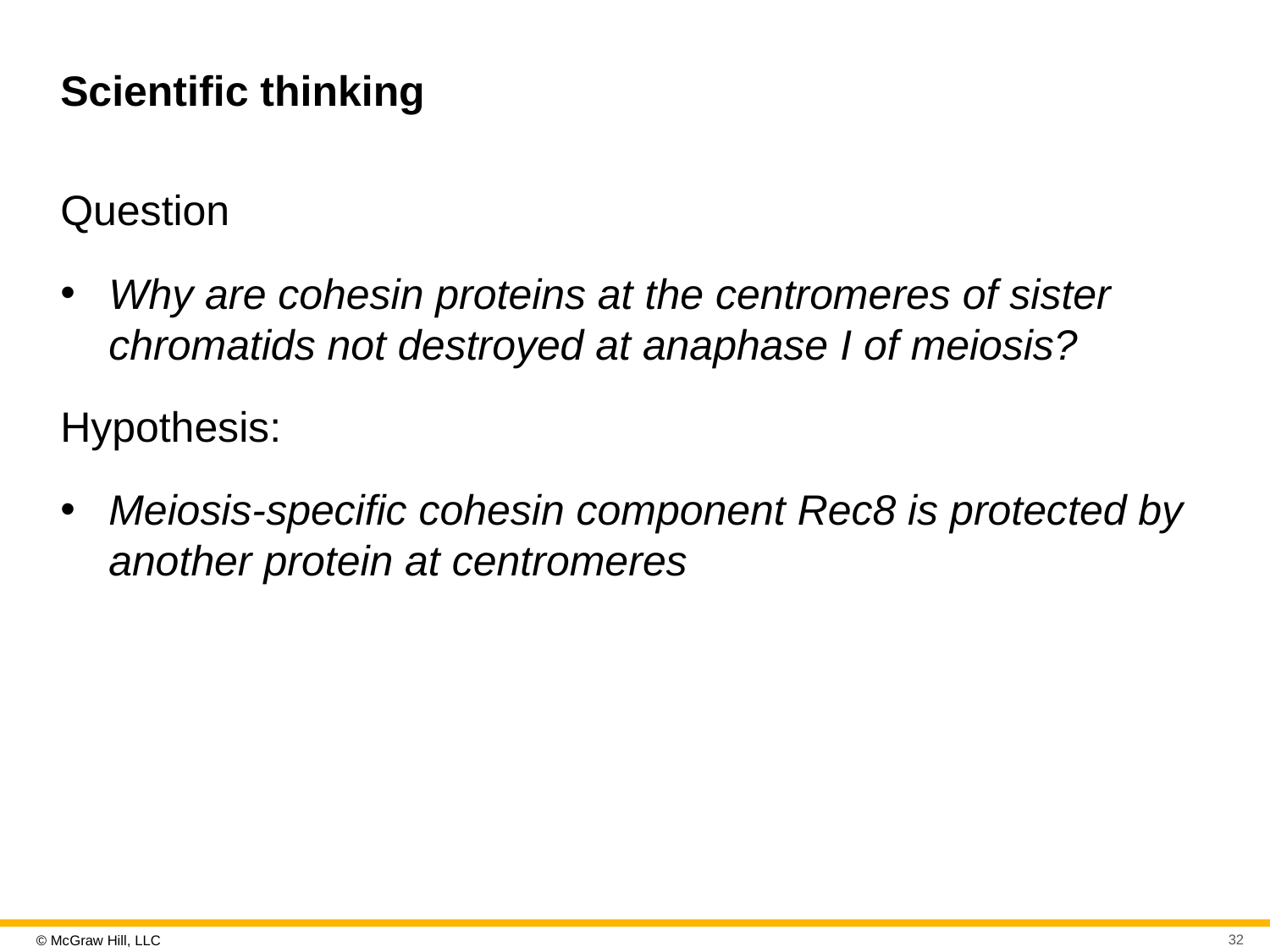

# Scientific thinking
Question
Why are cohesin proteins at the centromeres of sister chromatids not destroyed at anaphase I of meiosis?
Hypothesis:
Meiosis-specific cohesin component Rec8 is protected by another protein at centromeres
32